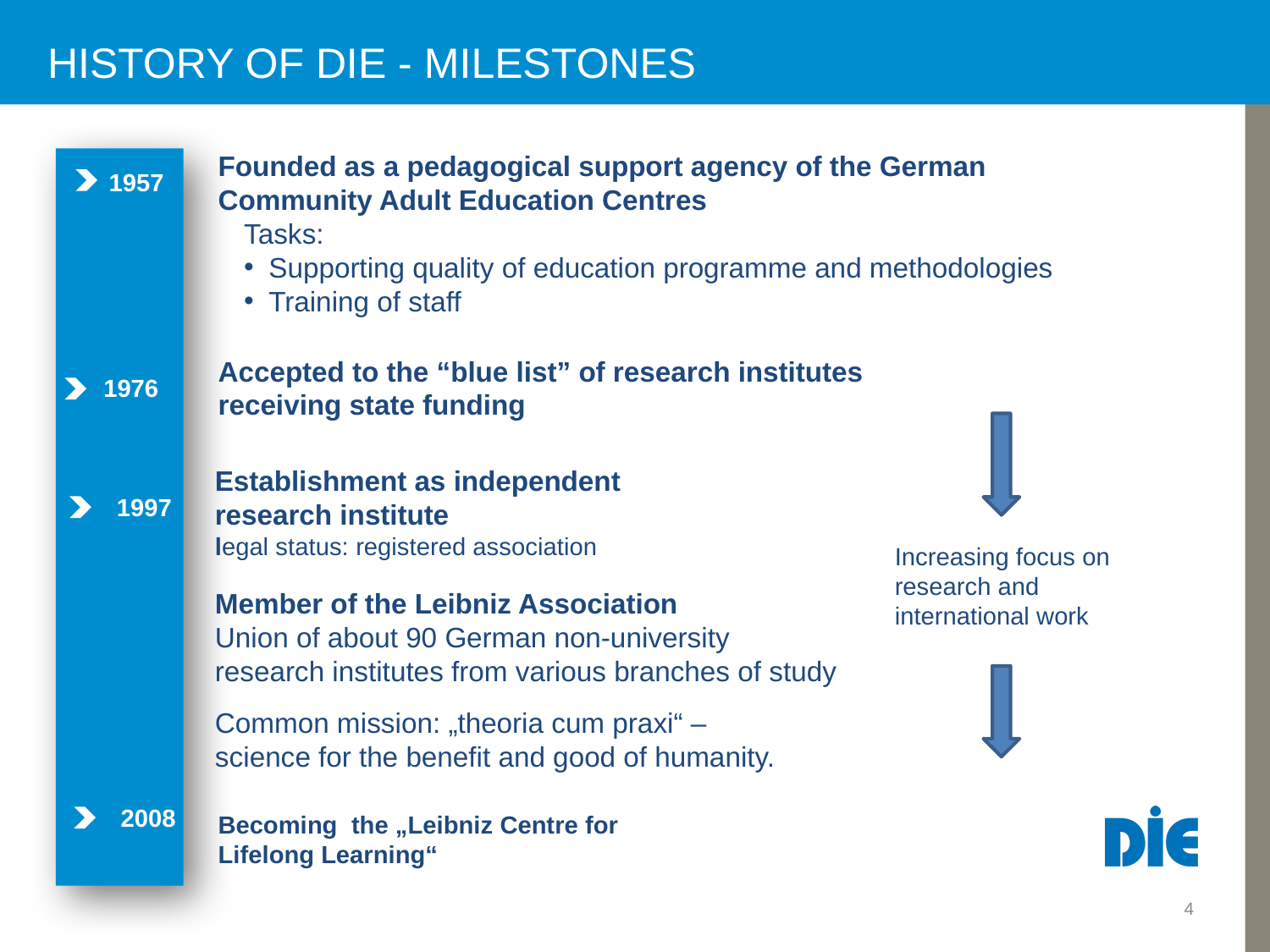

# History of DIE - Milestones

Founded as a pedagogical support agency of the German Community Adult Education Centres
Tasks:
Supporting quality of education programme and methodologies
Training of staff

1957

Accepted to the “blue list” of research institutes
receiving state funding
1976

Establishment as independent
research institute
legal status: registered association
1997

Increasing focus on
research and
international work
Member of the Leibniz Association
Union of about 90 German non-university
research institutes from various branches of study
Common mission: „theoria cum praxi“ –
science for the benefit and good of humanity.

2008

Becoming  the „Leibniz Centre for
Lifelong Learning“
4